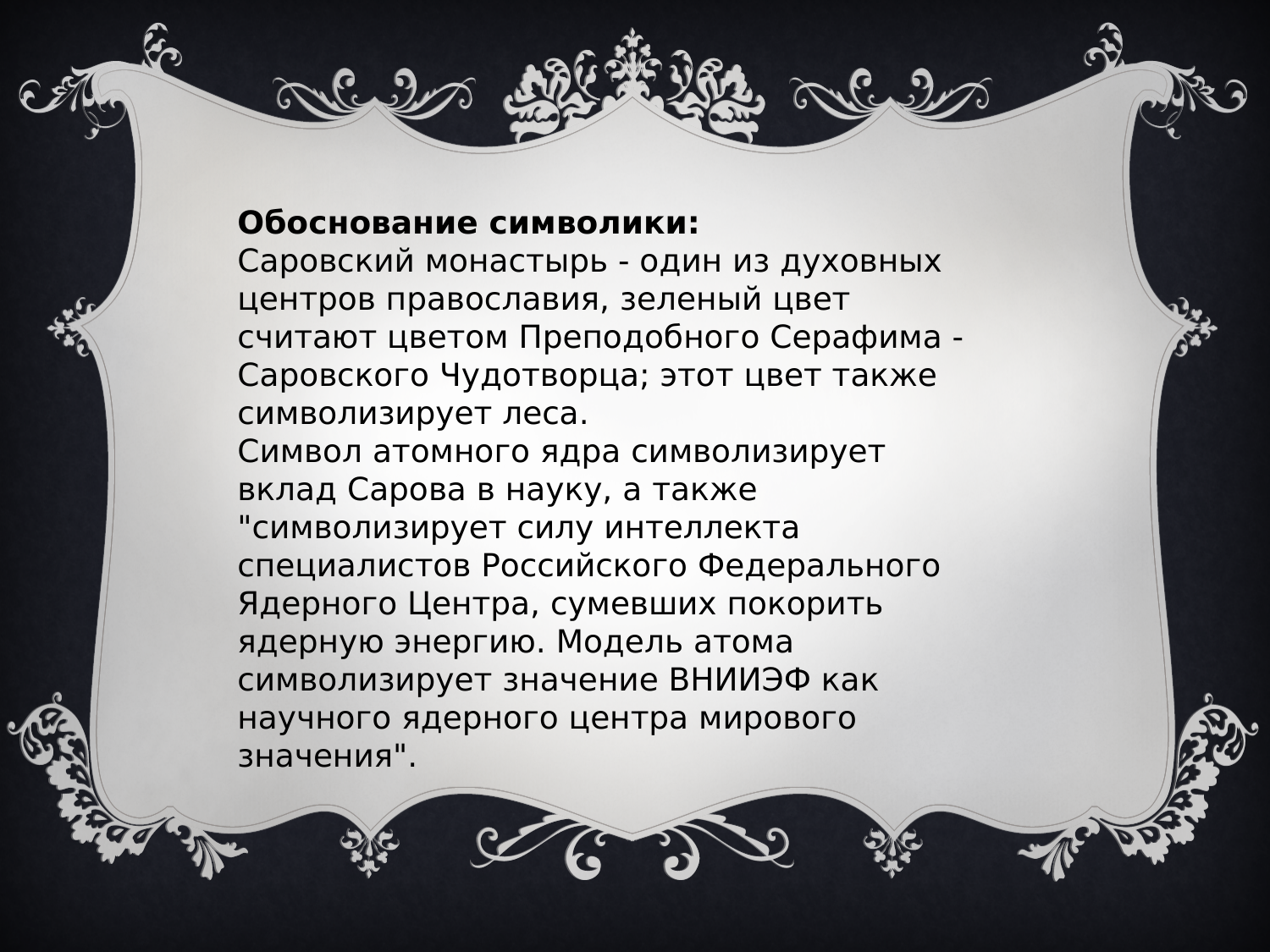

Обоснование символики:
Саровский монастырь - один из духовных центров православия, зеленый цвет считают цветом Преподобного Серафима - Саровского Чудотворца; этот цвет также символизирует леса.
Символ атомного ядра символизирует вклад Сарова в науку, а также "символизирует силу интеллекта специалистов Российского Федерального Ядерного Центра, сумевших покорить ядерную энергию. Модель атома символизирует значение ВНИИЭФ как научного ядерного центра мирового значения".